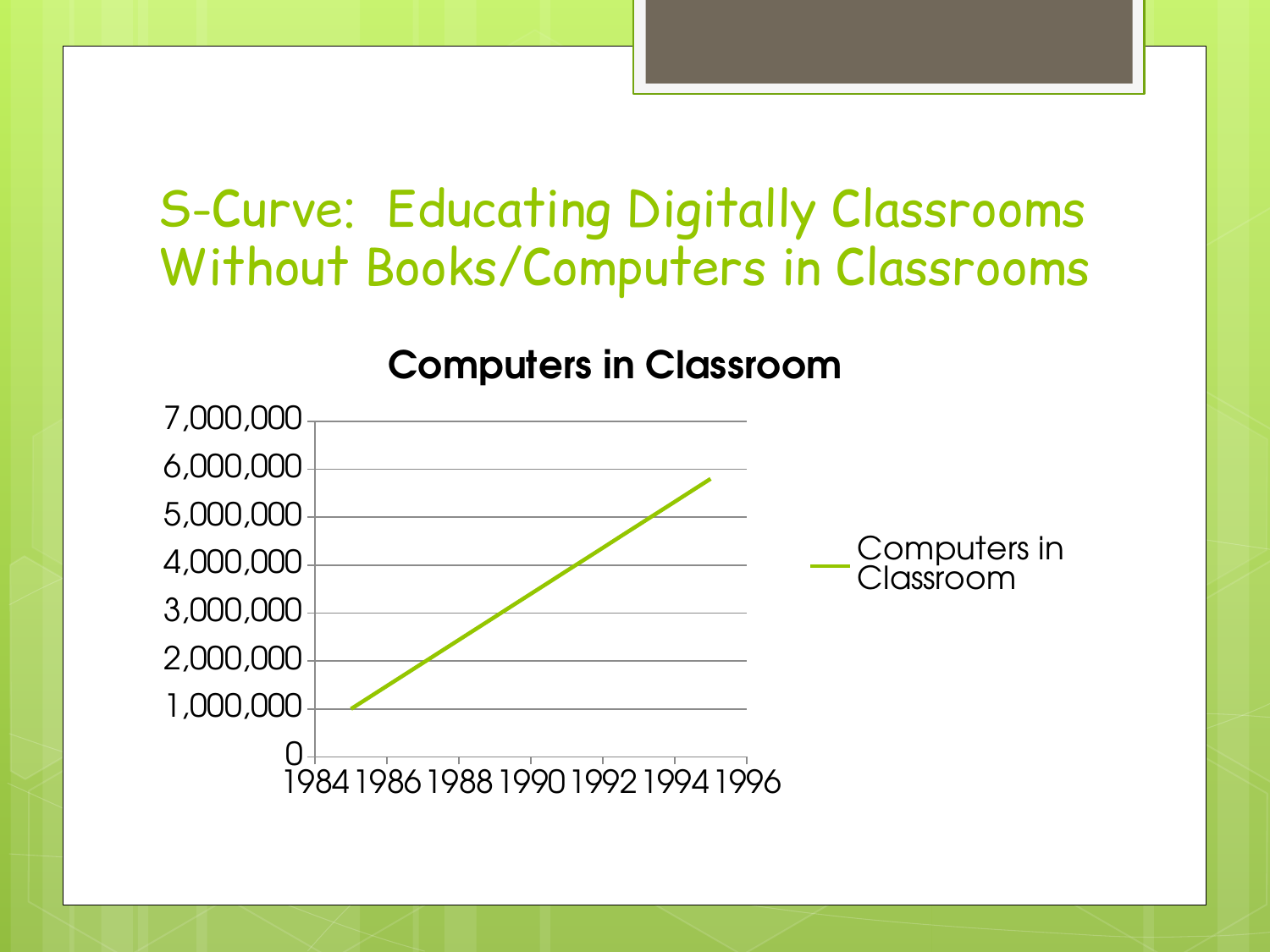

# S-Curve:  Educating Digitally Classrooms Without Books/Computers in Classrooms

### Chart:

| Category | Computers in Classroom |
|---|---|